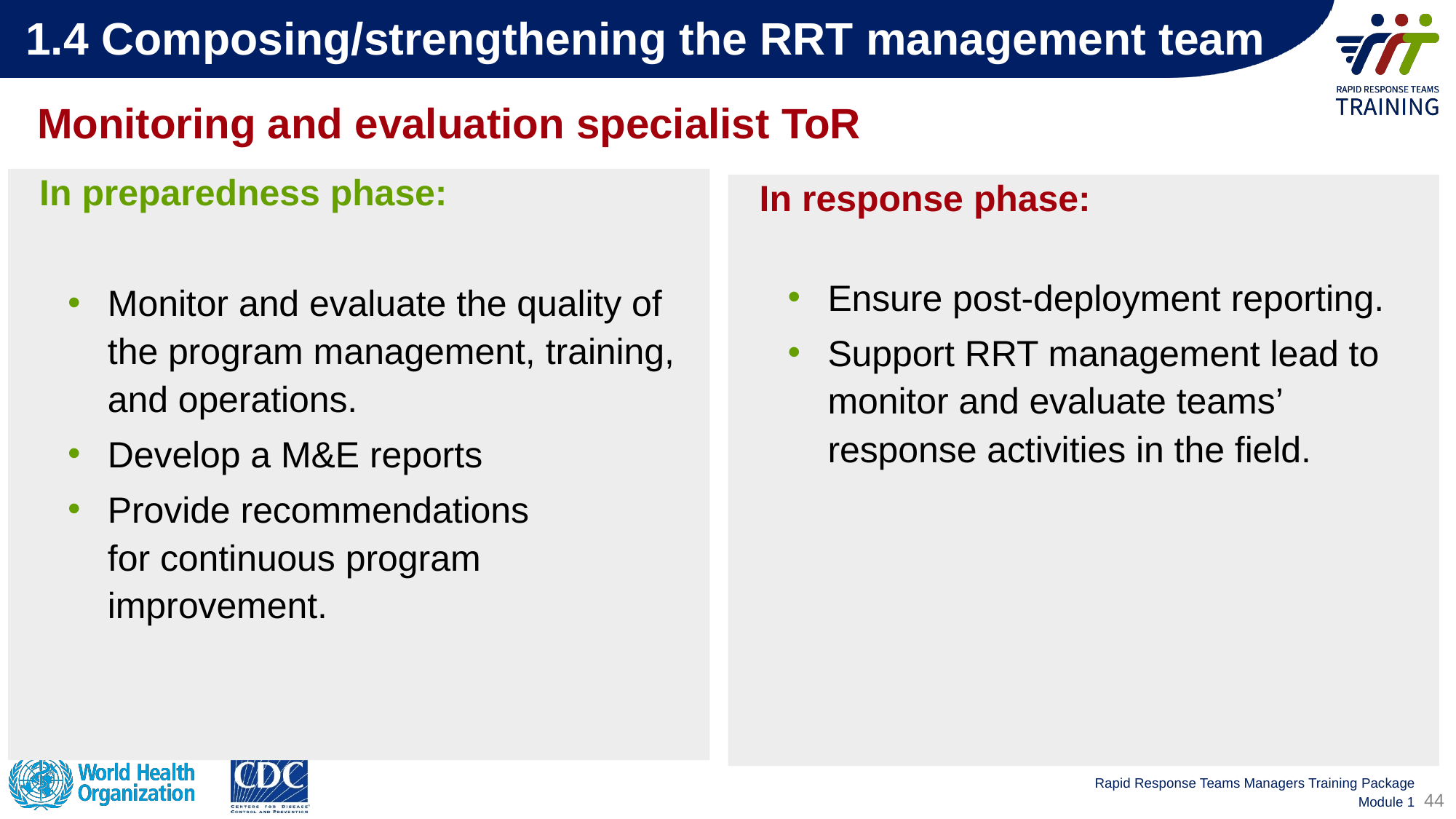

1.4 Composing/strengthening the RRT management team
Monitoring and evaluation specialist ToR
In preparedness phase:

Monitor and evaluate the quality of the program management, training, and operations.
Develop a M&E reports
Provide recommendations  for continuous program improvement.

In response phase:

Ensure post-deployment reporting.
Support RRT management lead to monitor and evaluate teams’ response activities in the field.

44